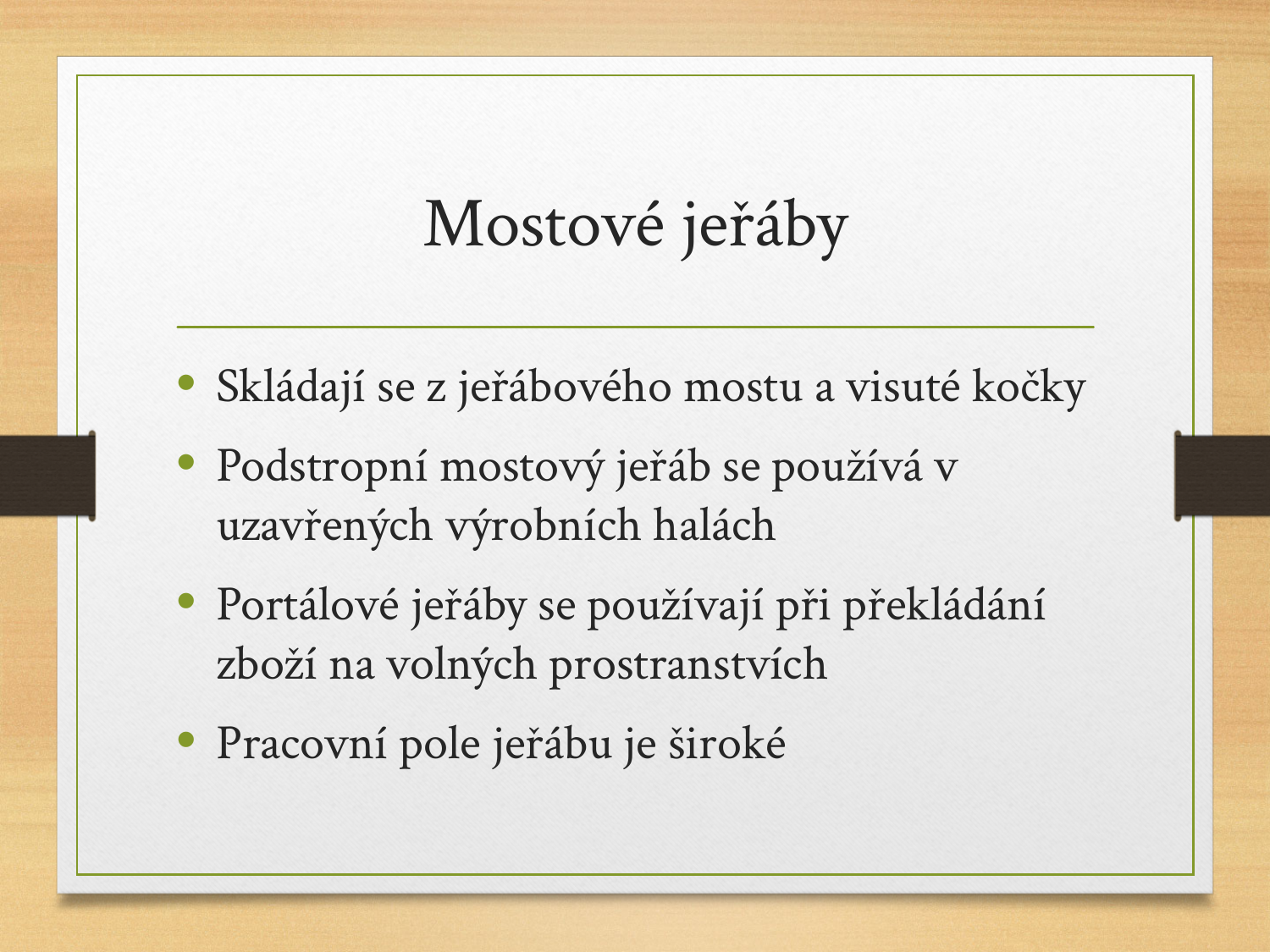

# Mostové jeřáby
Skládají se z jeřábového mostu a visuté kočky
Podstropní mostový jeřáb se používá v uzavřených výrobních halách
Portálové jeřáby se používají při překládání zboží na volných prostranstvích
Pracovní pole jeřábu je široké